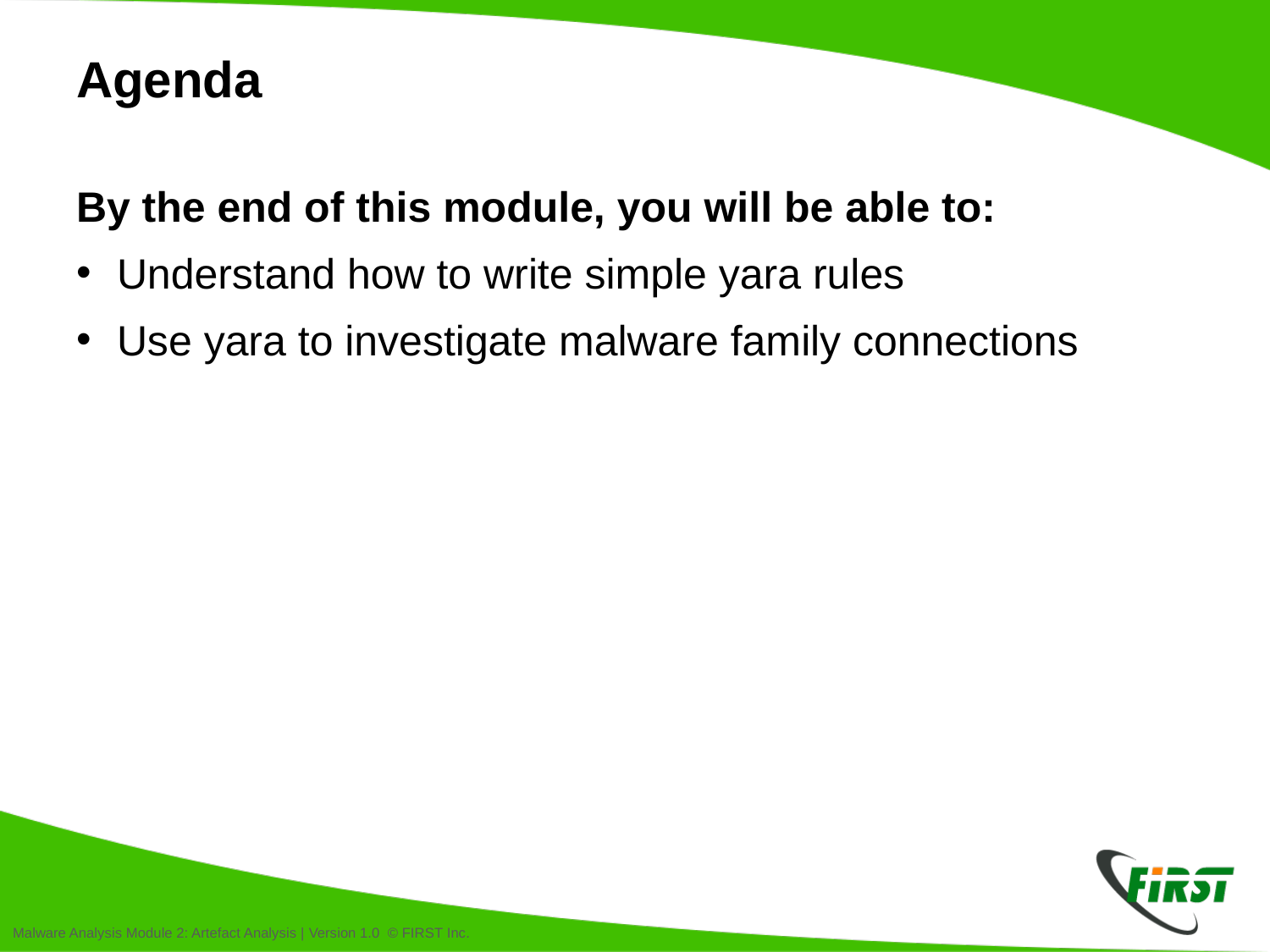

# Agenda
By the end of this module, you will be able to:
Understand how to write simple yara rules
Use yara to investigate malware family connections